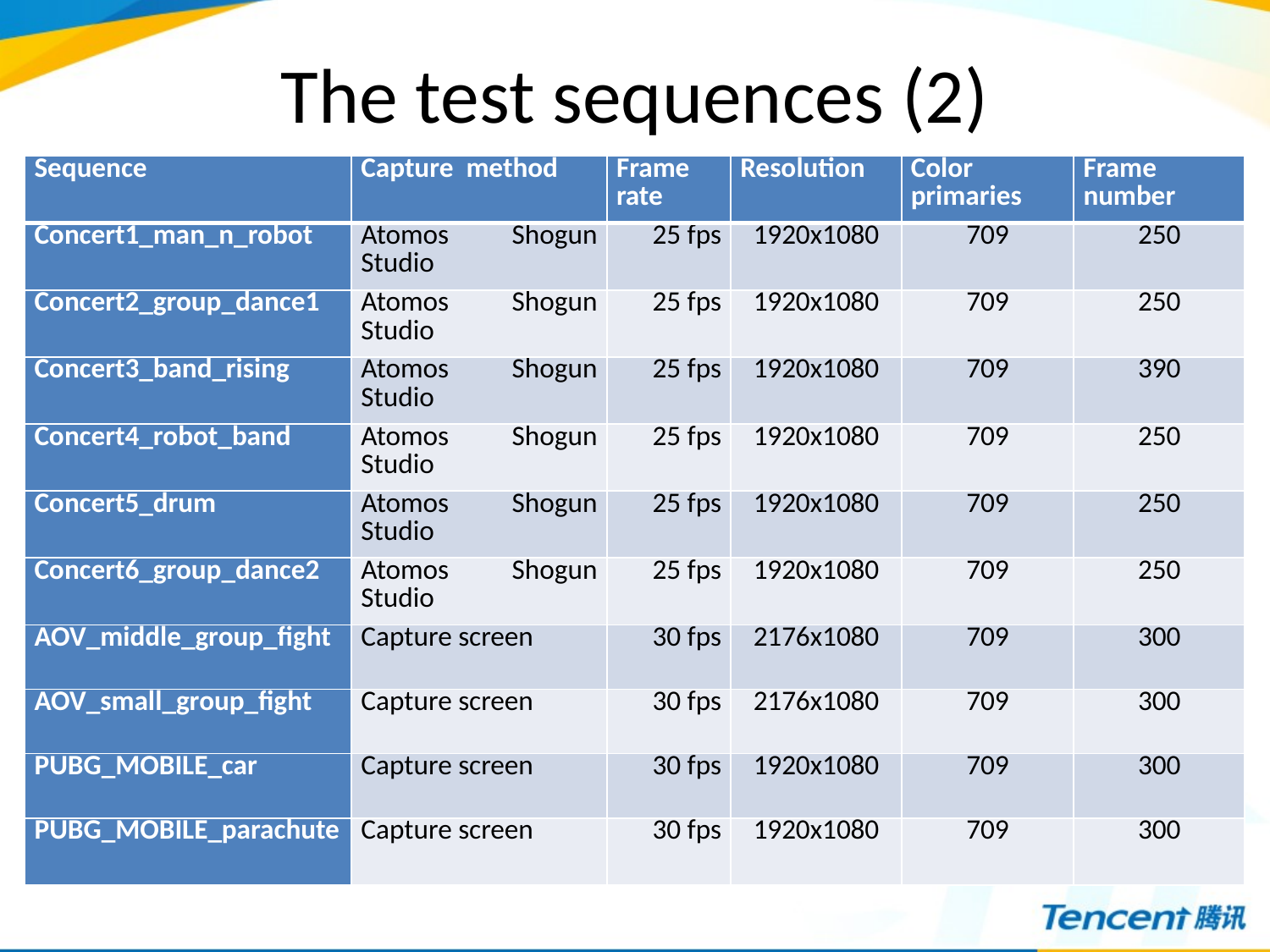

# The test sequences (2)
| Sequence | Capture method | Frame rate | Resolution | Color primaries | Frame number |
| --- | --- | --- | --- | --- | --- |
| Concert1\_man\_n\_robot | Atomos Shogun Studio | 25 fps | 1920x1080 | 709 | 250 |
| Concert2\_group\_dance1 | Atomos Shogun Studio | 25 fps | 1920x1080 | 709 | 250 |
| Concert3\_band\_rising | Atomos Shogun Studio | 25 fps | 1920x1080 | 709 | 390 |
| Concert4\_robot\_band | Atomos Shogun Studio | 25 fps | 1920x1080 | 709 | 250 |
| Concert5\_drum | Atomos Shogun Studio | 25 fps | 1920x1080 | 709 | 250 |
| Concert6\_group\_dance2 | Atomos Shogun Studio | 25 fps | 1920x1080 | 709 | 250 |
| AOV\_middle\_group\_fight | Capture screen | 30 fps | 2176x1080 | 709 | 300 |
| AOV\_small\_group\_fight | Capture screen | 30 fps | 2176x1080 | 709 | 300 |
| PUBG\_MOBILE\_car | Capture screen | 30 fps | 1920x1080 | 709 | 300 |
| PUBG\_MOBILE\_parachute | Capture screen | 30 fps | 1920x1080 | 709 | 300 |